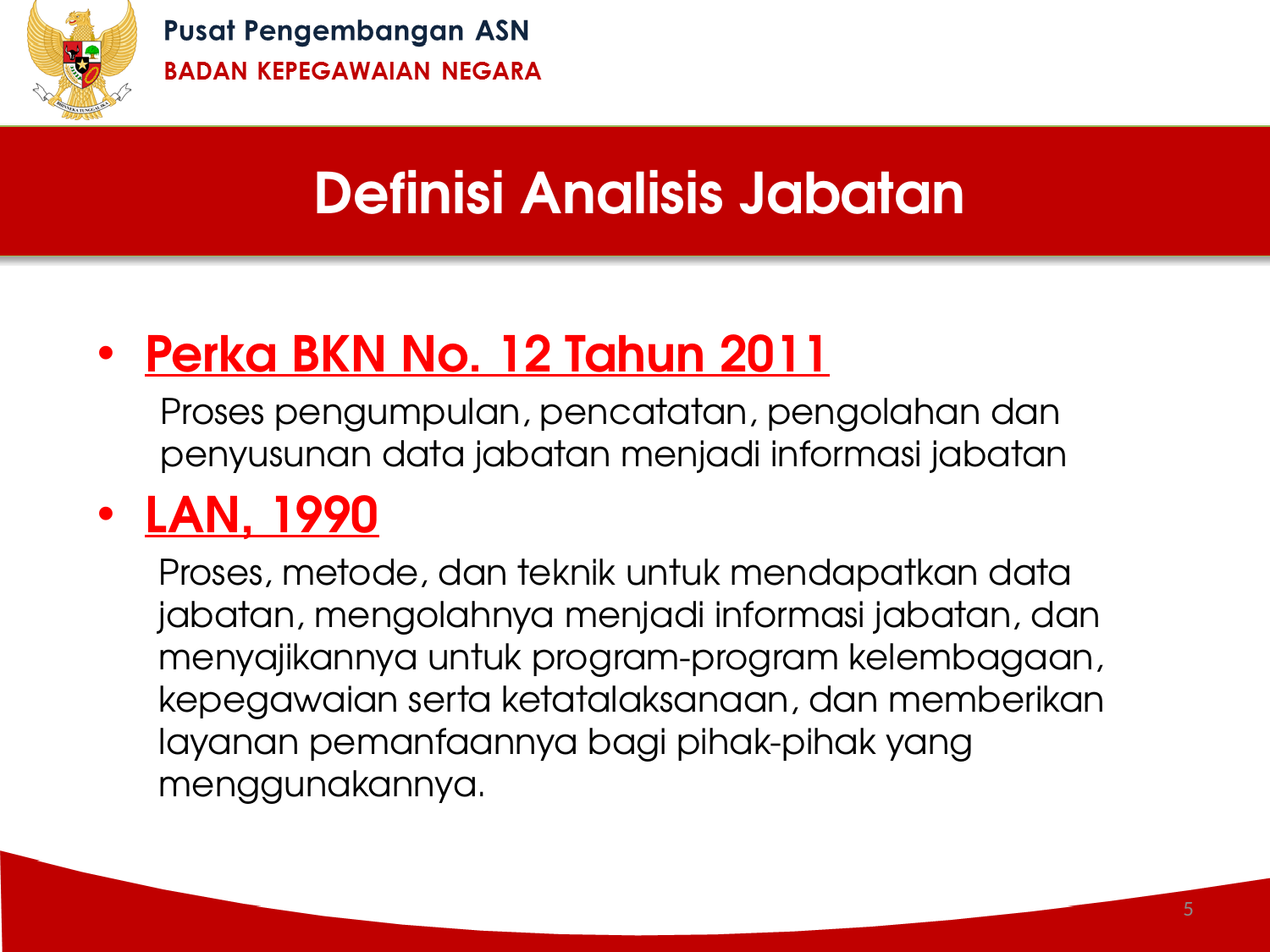

Definisi Analisis Jabatan

Perka BKN No. 12 Tahun 2011
Proses pengumpulan, pencatatan, pengolahan dan penyusunan data jabatan menjadi informasi jabatan
LAN, 1990
Proses, metode, dan teknik untuk mendapatkan data jabatan, mengolahnya menjadi informasi jabatan, dan menyajikannya untuk program-program kelembagaan, kepegawaian serta ketatalaksanaan, dan memberikan layanan pemanfaannya bagi pihak-pihak yang menggunakannya.

5